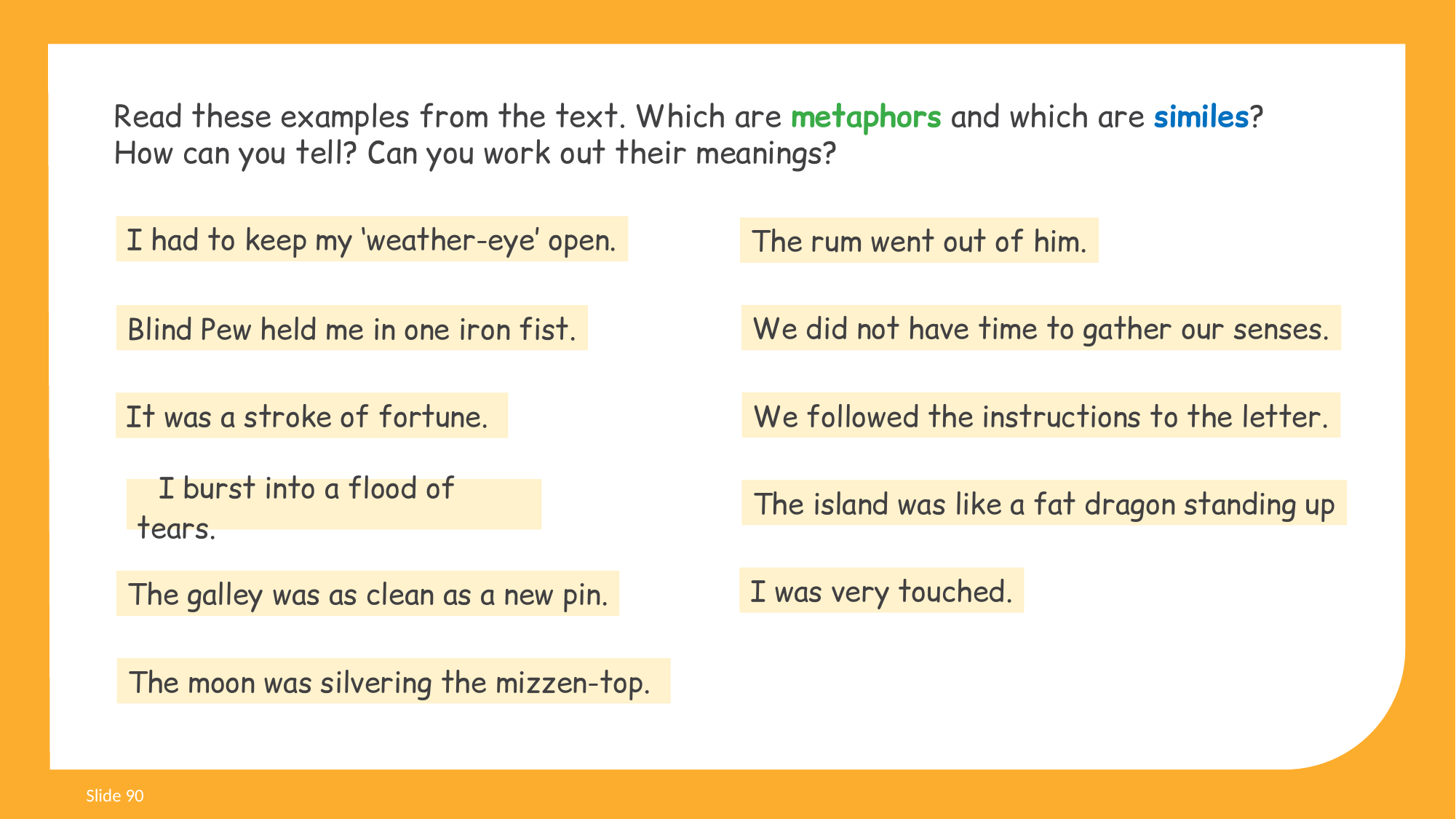

Read these examples from the text. Which are metaphors and which are similes? How can you tell? Can you work out their meanings?
I had to keep my ‘weather-eye’ open.
The rum went out of him.
We did not have time to gather our senses.
Blind Pew held me in one iron fist.
We followed the instructions to the letter.
It was a stroke of fortune.
The island was like a fat dragon standing up
I burst into a flood of tears.
I was very touched.
The galley was as clean as a new pin.
The moon was silvering the mizzen-top.
Slide 90